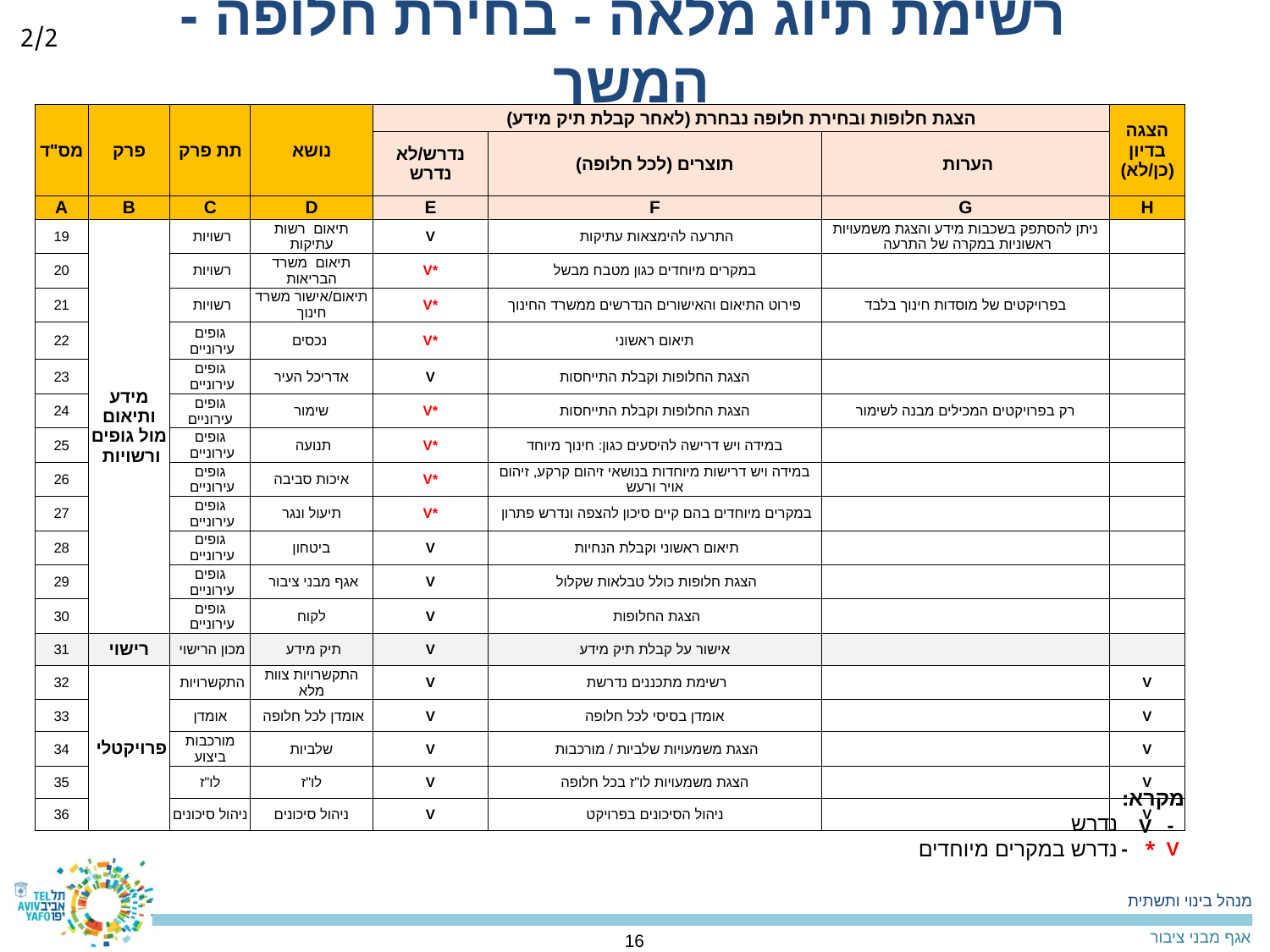

רשימת תיוג מלאה - בחירת חלופה - המשך
2/2
| מס"ד | פרק | תת פרק | נושא | הצגת חלופות ובחירת חלופה נבחרת (לאחר קבלת תיק מידע) |  |  | הצגה בדיון (כן/לא) |
| --- | --- | --- | --- | --- | --- | --- | --- |
|  |  |  |  | נדרש/לא נדרש | תוצרים (לכל חלופה) | הערות |  |
| A | B | C | D | E | F | G | H |
| 19 | מידע ותיאום מול גופים ורשויות | רשויות | תיאום רשות עתיקות | V | התרעה להימצאות עתיקות | ניתן להסתפק בשכבות מידע והצגת משמעויות ראשוניות במקרה של התרעה |  |
| 20 |  | רשויות | תיאום משרד הבריאות | V\* | במקרים מיוחדים כגון מטבח מבשל |  |  |
| 21 |  | רשויות | תיאום/אישור משרד חינוך | V\* | פירוט התיאום והאישורים הנדרשים ממשרד החינוך | בפרויקטים של מוסדות חינוך בלבד |  |
| 22 |  | גופים עירוניים | נכסים | V\* | תיאום ראשוני |  |  |
| 23 |  | גופים עירוניים | אדריכל העיר | V | הצגת החלופות וקבלת התייחסות |  |  |
| 24 |  | גופים עירוניים | שימור | V\* | הצגת החלופות וקבלת התייחסות | רק בפרויקטים המכילים מבנה לשימור |  |
| 25 |  | גופים עירוניים | תנועה | V\* | במידה ויש דרישה להיסעים כגון: חינוך מיוחד |  |  |
| 26 |  | גופים עירוניים | איכות סביבה | V\* | במידה ויש דרישות מיוחדות בנושאי זיהום קרקע, זיהום אויר ורעש |  |  |
| 27 |  | גופים עירוניים | תיעול ונגר | V\* | במקרים מיוחדים בהם קיים סיכון להצפה ונדרש פתרון |  |  |
| 28 |  | גופים עירוניים | ביטחון | V | תיאום ראשוני וקבלת הנחיות |  |  |
| 29 |  | גופים עירוניים | אגף מבני ציבור | V | הצגת חלופות כולל טבלאות שקלול |  |  |
| 30 |  | גופים עירוניים | לקוח | V | הצגת החלופות |  |  |
| 31 | רישוי | מכון הרישוי | תיק מידע | V | אישור על קבלת תיק מידע |  |  |
| 32 | פרויקטלי | התקשרויות | התקשרויות צוות מלא | V | רשימת מתכננים נדרשת |  | V |
| 33 |  | אומדן | אומדן לכל חלופה | V | אומדן בסיסי לכל חלופה |  | V |
| 34 |  | מורכבות ביצוע | שלביות | V | הצגת משמעויות שלביות / מורכבות |  | V |
| 35 |  | לו"ז | לו"ז | V | הצגת משמעויות לו"ז בכל חלופה |  | V |
| 36 |  | ניהול סיכונים | ניהול סיכונים | V | ניהול הסיכונים בפרויקט |  | V |
מקרא:
נדרש
נדרש במקרים מיוחדים

 -   V
V  *   -